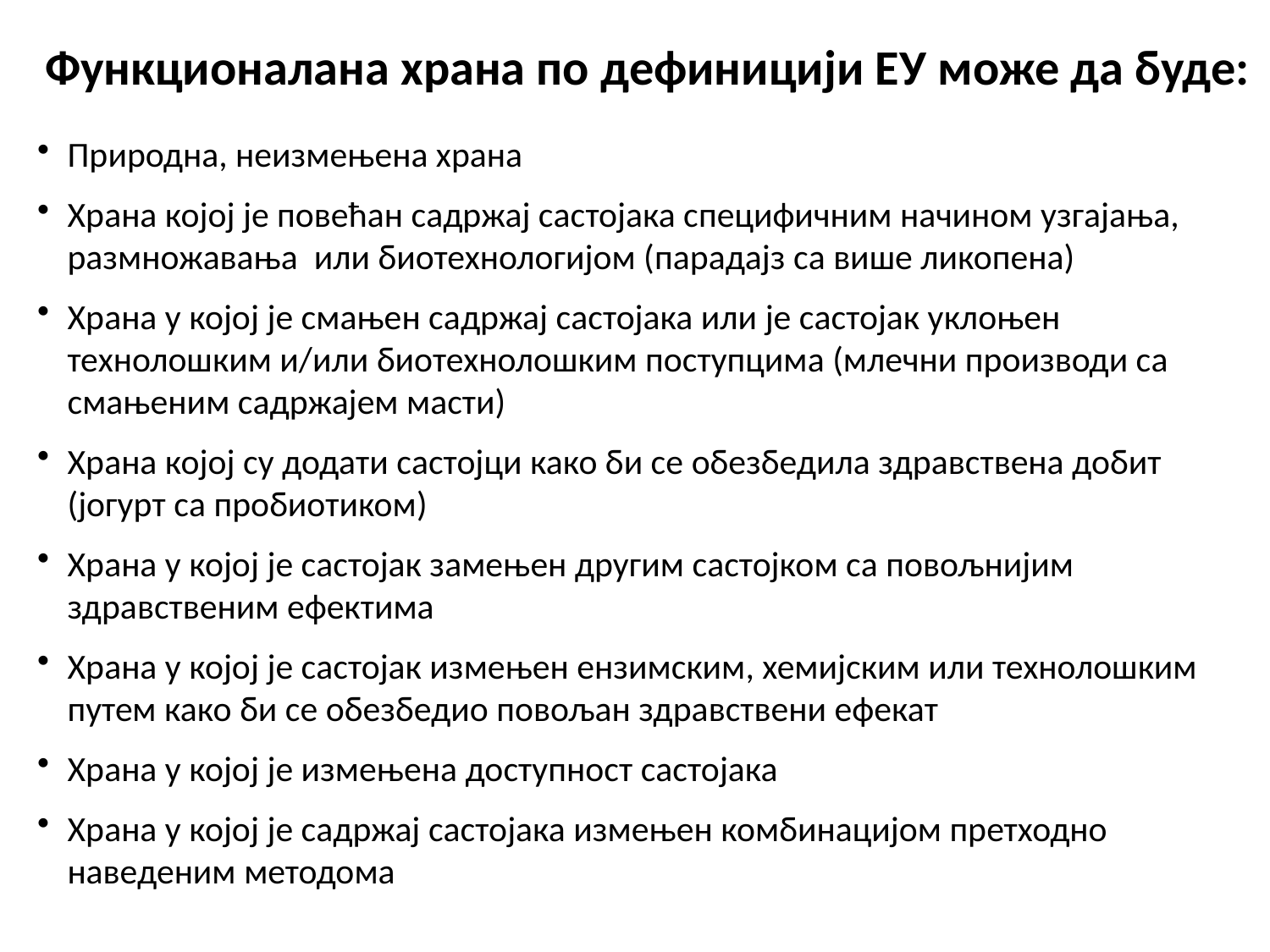

# Функционалана храна по дефиницији ЕУ може да буде:
Природна, неизмењена храна
Храна којој је повећан садржај састојака специфичним начином узгајања, размножавања  или биотехнологијом (парадајз са више ликопена)
Храна у којој је смањен садржај састојака или је састојак уклоњен технолошким и/или биотехнолошким поступцима (млечни производи са смањеним садржајем масти)
Храна којој су додати састојци како би се обезбедила здравствена добит (јогурт са пробиотиком)
Храна у којој је састојак замењен другим састојком са повољнијим здравственим ефектима
Храна у којој је састојак измењен ензимским, хемијским или технолошким путем како би се обезбедио повољан здравствени ефекат
Храна у којој је измењена доступност састојака
Храна у којој је садржај састојака измењен комбинацијом претходно наведеним методома